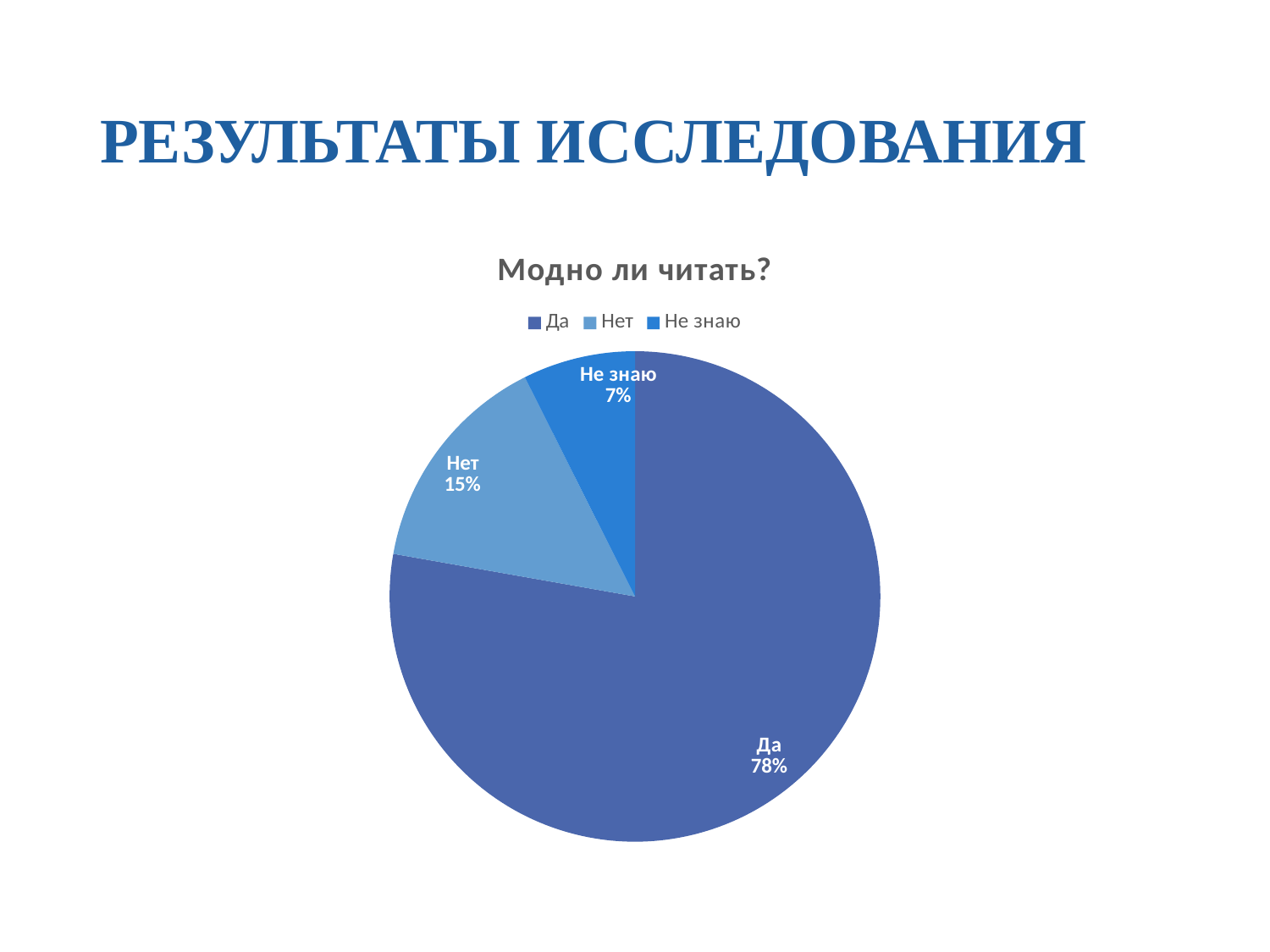

# РЕЗУЛЬТАТЫ ИССЛЕДОВАНИЯ

### Chart:

| Category | Модно ли читать? |
|---|---|
| Да | 42.0 |
| Нет | 8.0 |
| Не знаю | 4.0 |